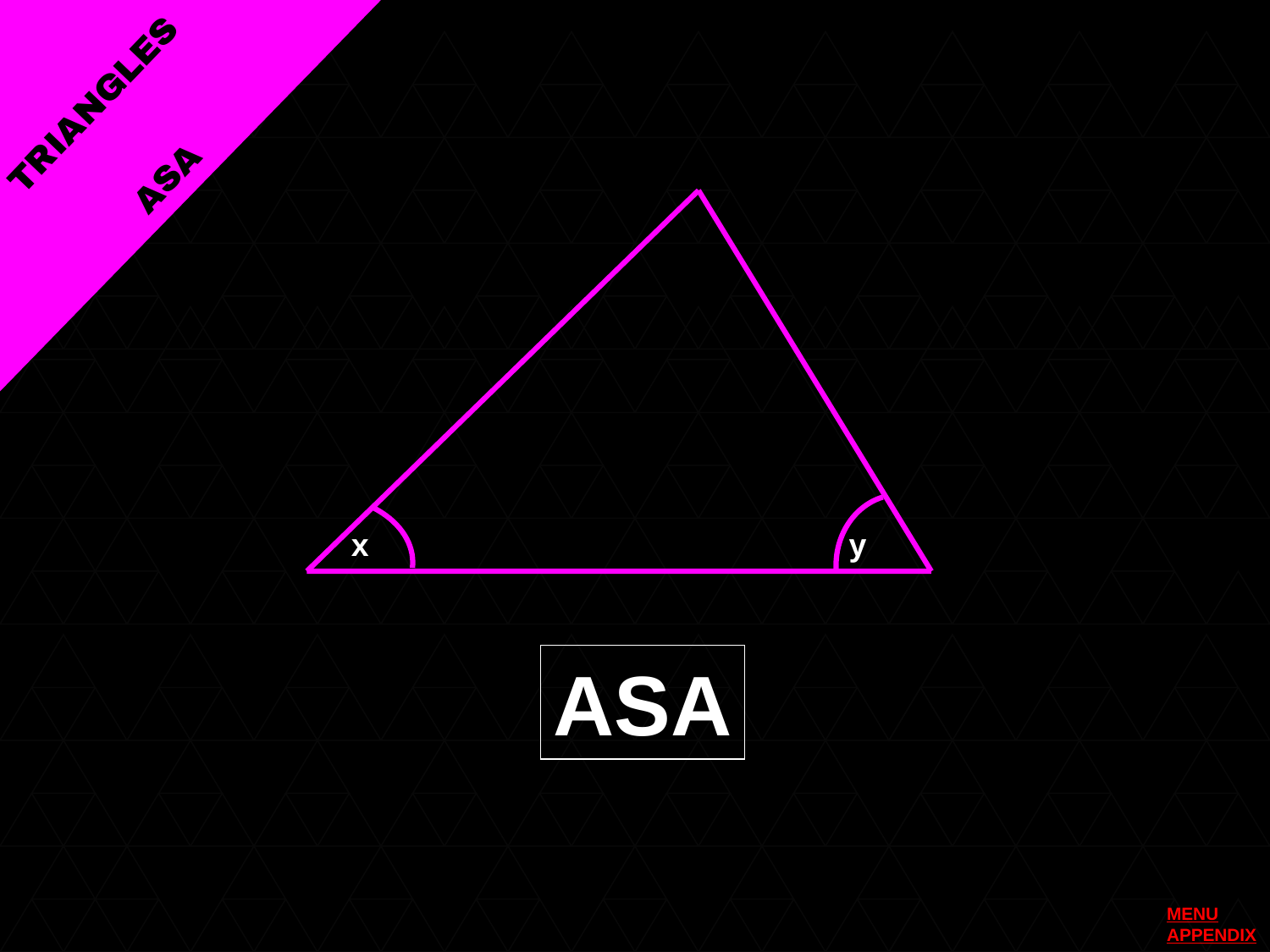

TRIANGLES
ASA

x
y

ASA
MENU
APPENDIX